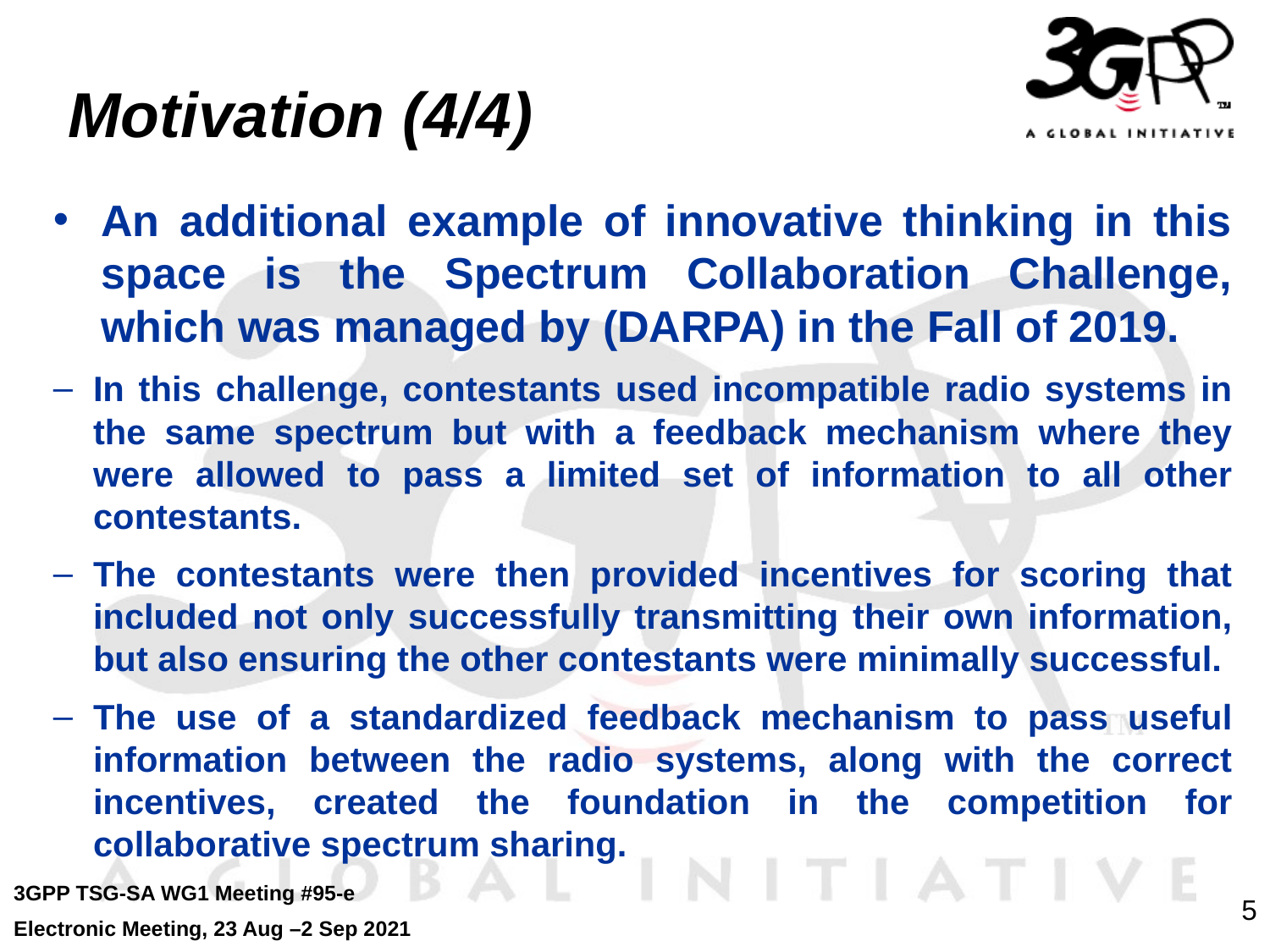

# Motivation (4/4)
An additional example of innovative thinking in this space is the Spectrum Collaboration Challenge, which was managed by (DARPA) in the Fall of 2019.
In this challenge, contestants used incompatible radio systems in the same spectrum but with a feedback mechanism where they were allowed to pass a limited set of information to all other contestants.
The contestants were then provided incentives for scoring that included not only successfully transmitting their own information, but also ensuring the other contestants were minimally successful.
The use of a standardized feedback mechanism to pass useful information between the radio systems, along with the correct incentives, created the foundation in the competition for collaborative spectrum sharing.

3GPP TSG-SA WG1 Meeting #95-e
Electronic Meeting, 23 Aug –2 Sep 2021
5